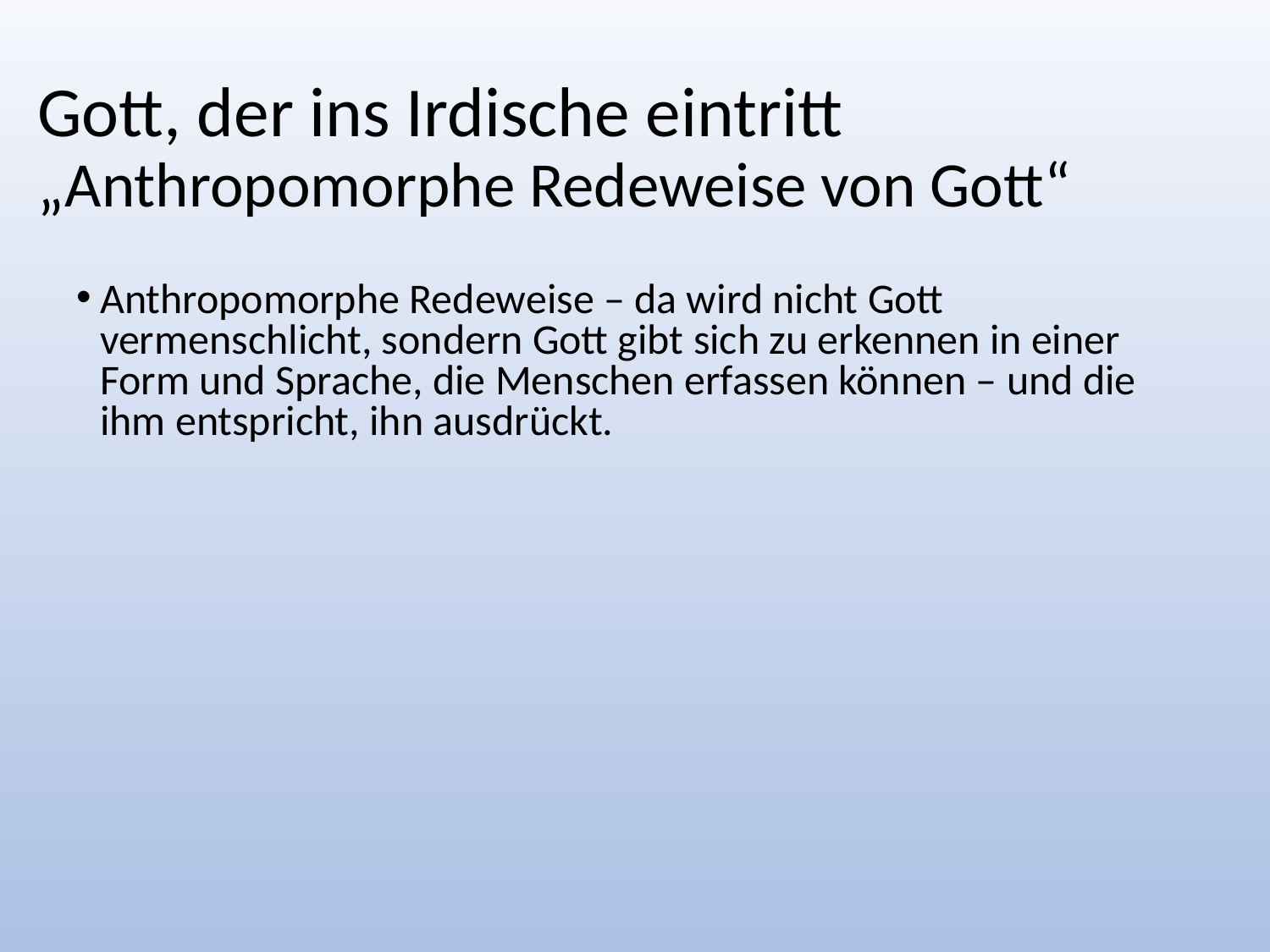

# Gott, der ins Irdische eintritt „Anthropomorphe Redeweise von Gott“
Anthropomorphe Redeweise – da wird nicht Gott vermenschlicht, sondern Gott gibt sich zu erkennen in einer Form und Sprache, die Menschen erfassen können – und die ihm entspricht, ihn ausdrückt.